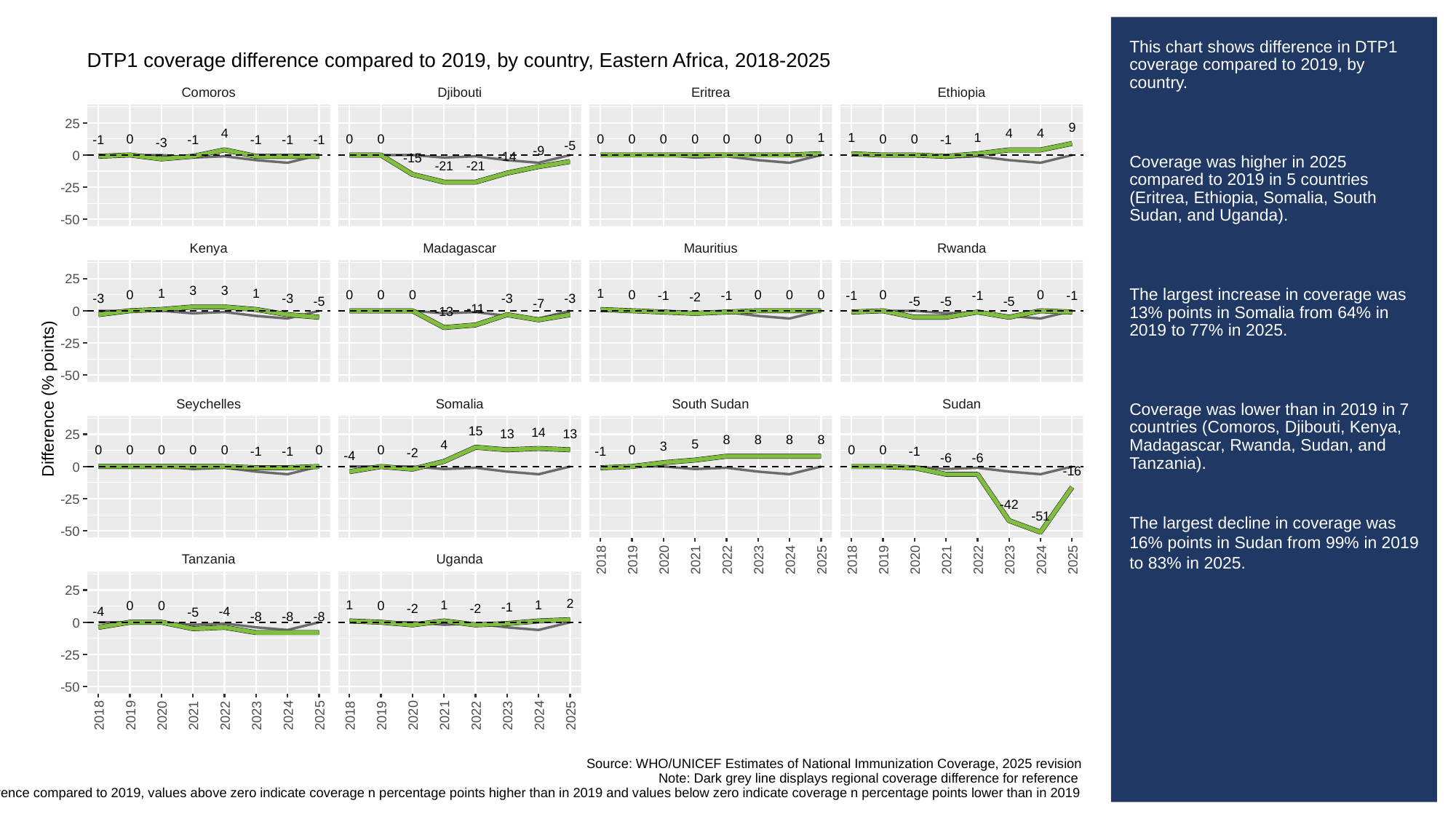

# This chart shows difference in DTP1 coverage compared to 2019, by country.

Coverage was higher in 2025 compared to 2019 in 5 countries (Eritrea, Ethiopia, Somalia, South Sudan, and Uganda).

The largest increase in coverage was 13% points in Somalia from 64% in 2019 to 77% in 2025.

Coverage was lower than in 2019 in 7 countries (Comoros, Djibouti, Kenya, Madagascar, Rwanda, Sudan, and Tanzania).

The largest decline in coverage was 16% points in Sudan from 99% in 2019 to 83% in 2025.

DTP1 coverage difference compared to 2019, by country, Eastern Africa, 2018-2025
Comoros
Djibouti
Eritrea
Ethiopia

25
9

4
4
4
1
1
1
0
0
0
0
0
0
0
0
0
0
0
0
-1
-1
-1
-1
-1
-1
-3

-5

-9

0
-14
-15

-21
-21

-25

-50

Kenya
Madagascar
Mauritius
Rwanda

25

3
3
1
1
1
0
0
0
0
0
0
0
0
0
0
-1
-1
-1
-1
-1
-2
-3
-3
-3
-3

-5
-5
-5
-5
-7
-11
0
-13

-25

-50

Difference (% points)
Seychelles
Somalia
South Sudan
Sudan

15
14
13
13
25

8
8
8
8
5
4
3
0
0
0
0
0
0
0
0
0
0
-1
-1
-1
-1

-2
-4

-6
-6

0
-16

-25

-42
-51

-50

Tanzania
Uganda
2018
2019
2020
2021
2022
2023
2024
2025
2018
2019
2020
2021
2022
2023
2024
2025

25

2
1
1
1
0
0
0
-1
-2
-2
-4
-4

-5
-8
-8
-8
0

-25

-50

2018
2019
2020
2021
2022
2023
2024
2025
2018
2019
2020
2021
2022
2023
2024
2025
Source: WHO/UNICEF Estimates of National Immunization Coverage, 2025 revision
Note: Dark grey line displays regional coverage difference for reference
When looking at coverage difference compared to 2019, values above zero indicate coverage n percentage points higher than in 2019 and values below zero indicate coverage n percentage points lower than in 2019